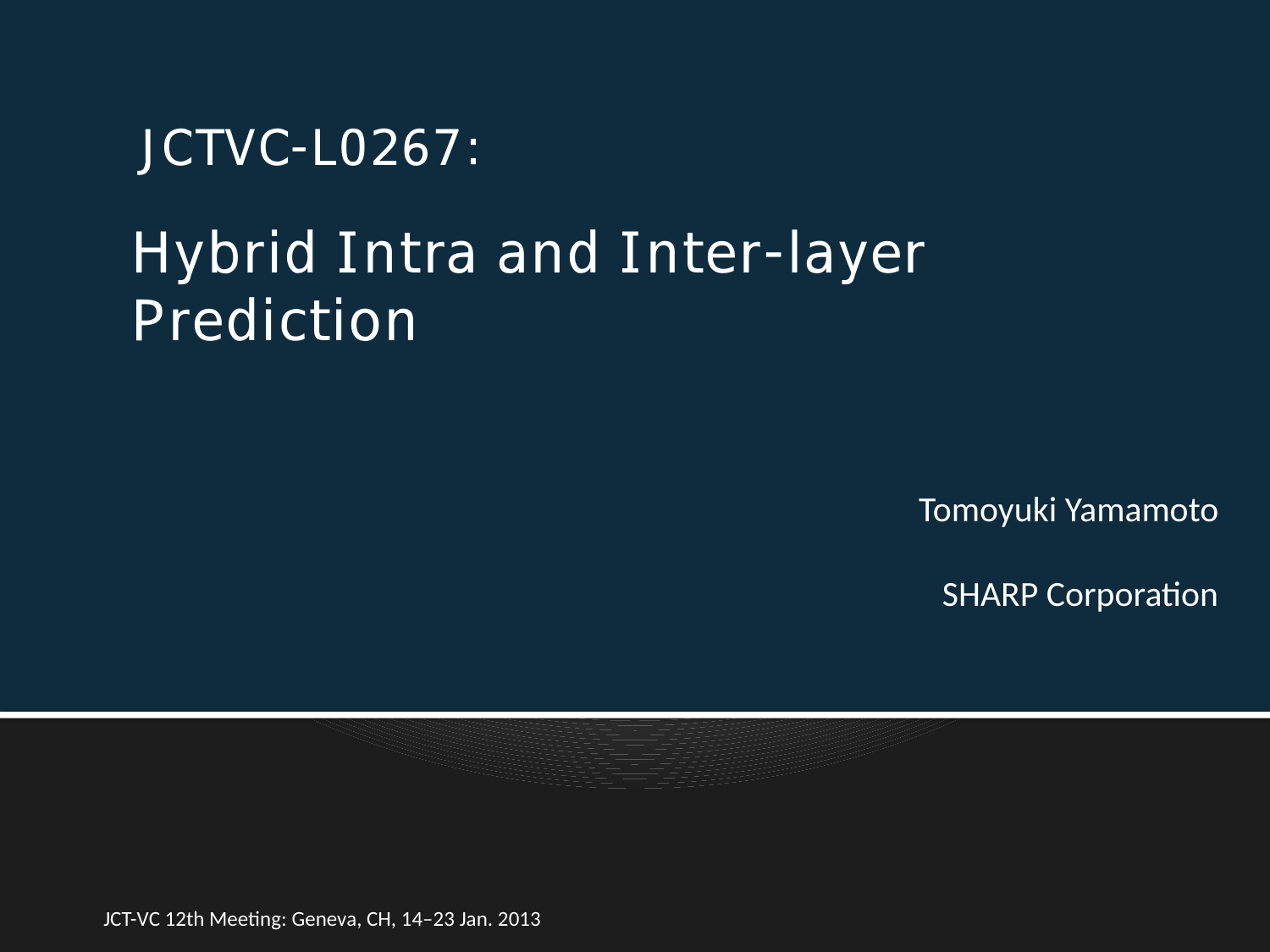

JCTVC-L0267:
# Hybrid Intra and Inter-layer Prediction

Tomoyuki Yamamoto

SHARP Corporation

JCT-VC 12th Meeting: Geneva, CH, 14–23 Jan. 2013